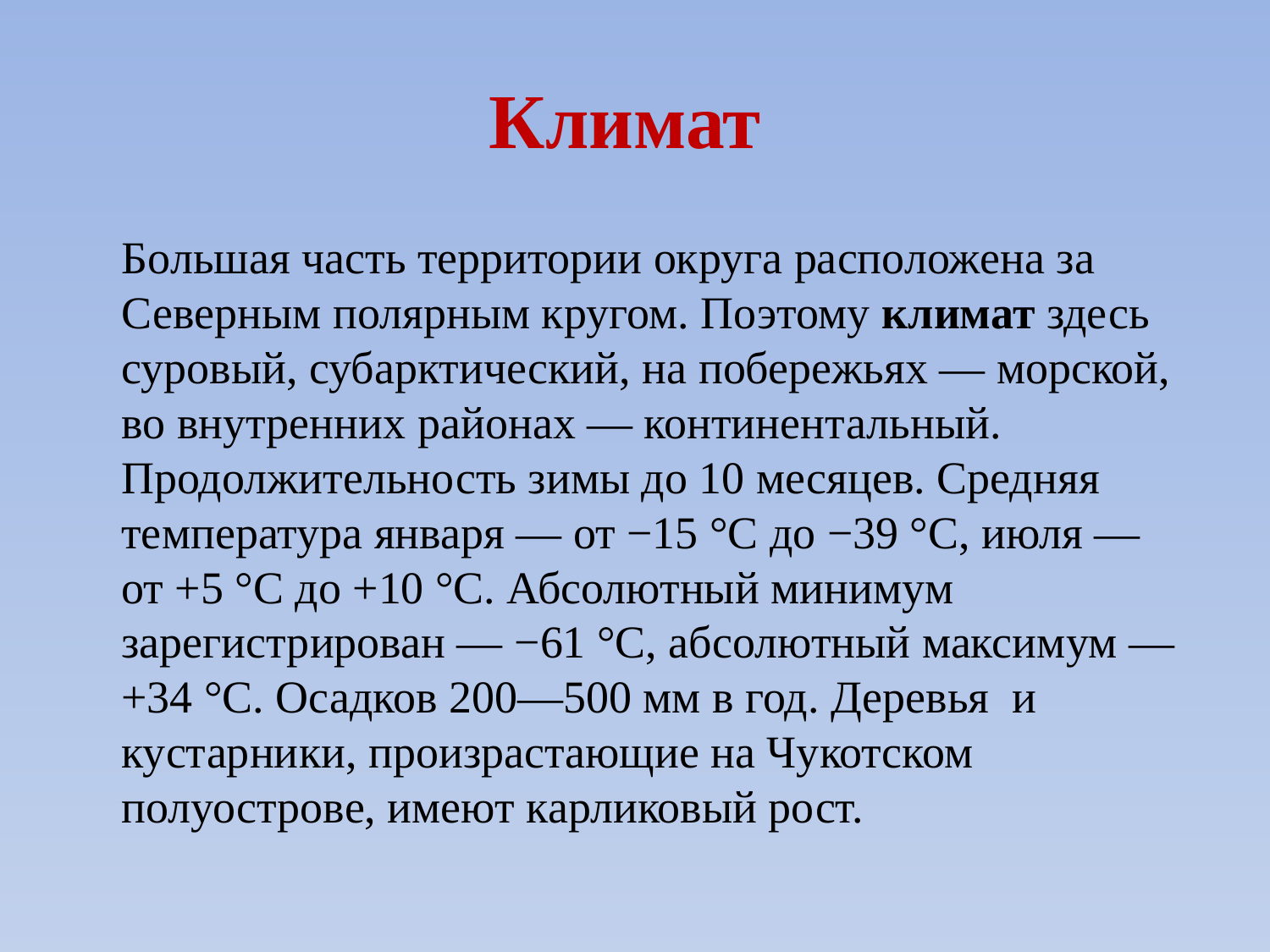

# Климат
    Большая часть территории округа расположена за Северным полярным кругом. Поэтому климат здесь суровый, субарктический, на побережьях — морской, во внутренних районах — континентальный. Продолжительность зимы до 10 месяцев. Средняя температура января — от −15 °C до −39 °C, июля — от +5 °C до +10 °C. Абсолютный минимум зарегистрирован — −61 °C, абсолютный максимум — +34 °C. Осадков 200—500 мм в год. Деревья  и кустарники, произрастающие на Чукотском полуострове, имеют карликовый рост.